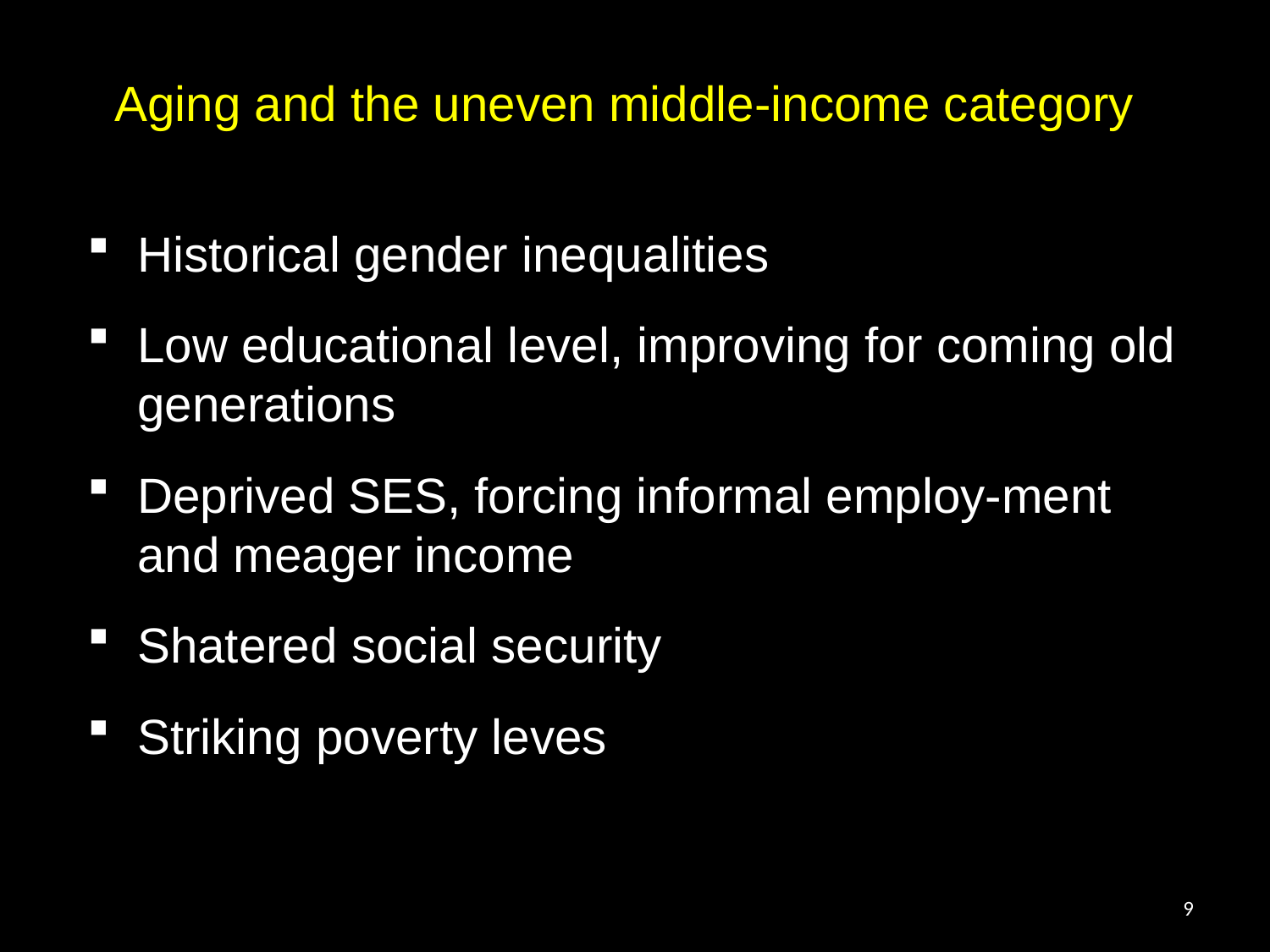

Aging and the uneven middle-income category
Historical gender inequalities
Low educational level, improving for coming old generations
Deprived SES, forcing informal employ-ment and meager income
Shatered social security
Striking poverty leves
9